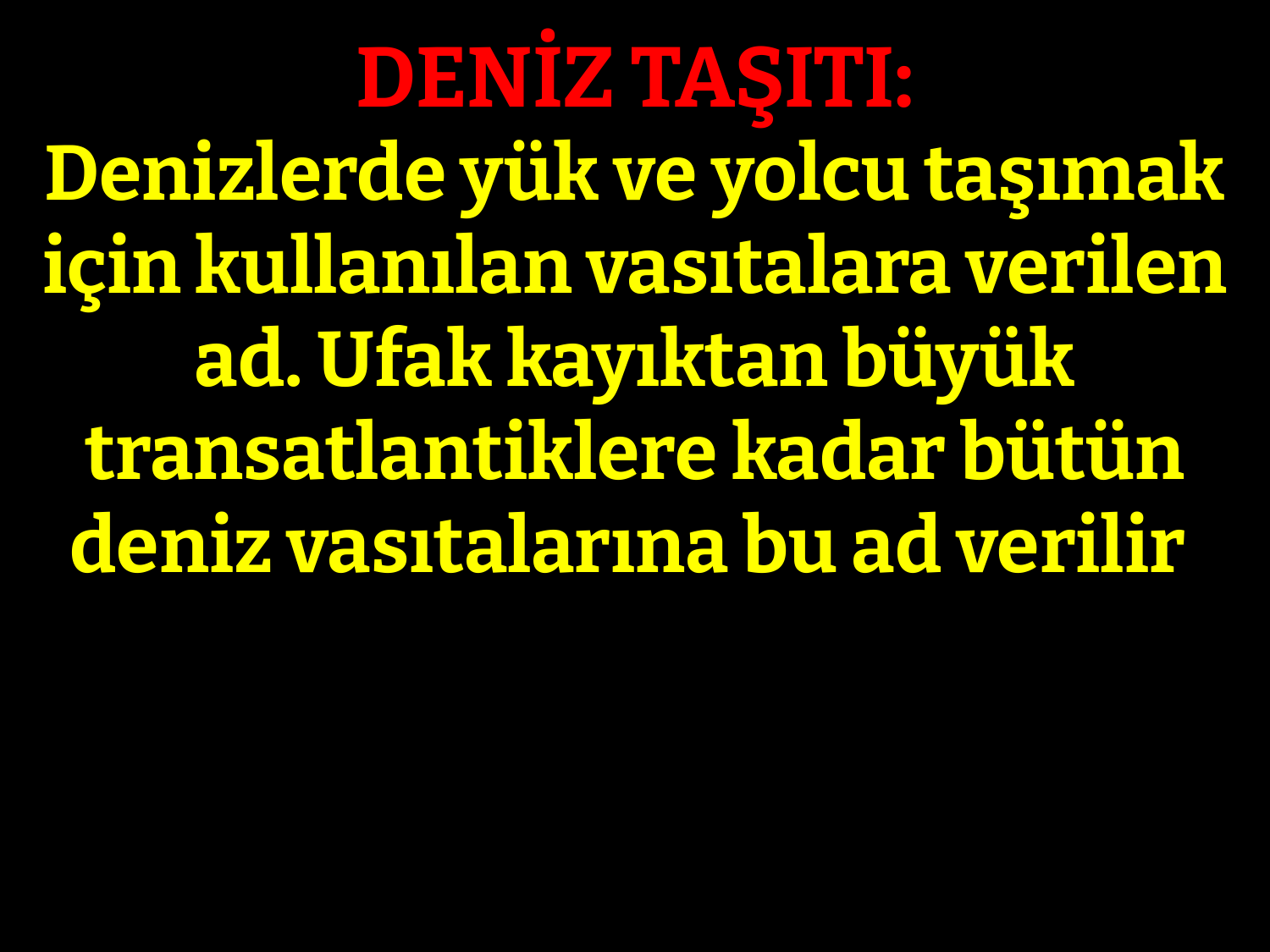

DENİZ TAŞITI:
Denizlerde yük ve yolcu taşımak için kullanılan vasıtalara verilen ad. Ufak kayıktan büyük transatlantiklere kadar bütün deniz vasıtalarına bu ad verilir
#